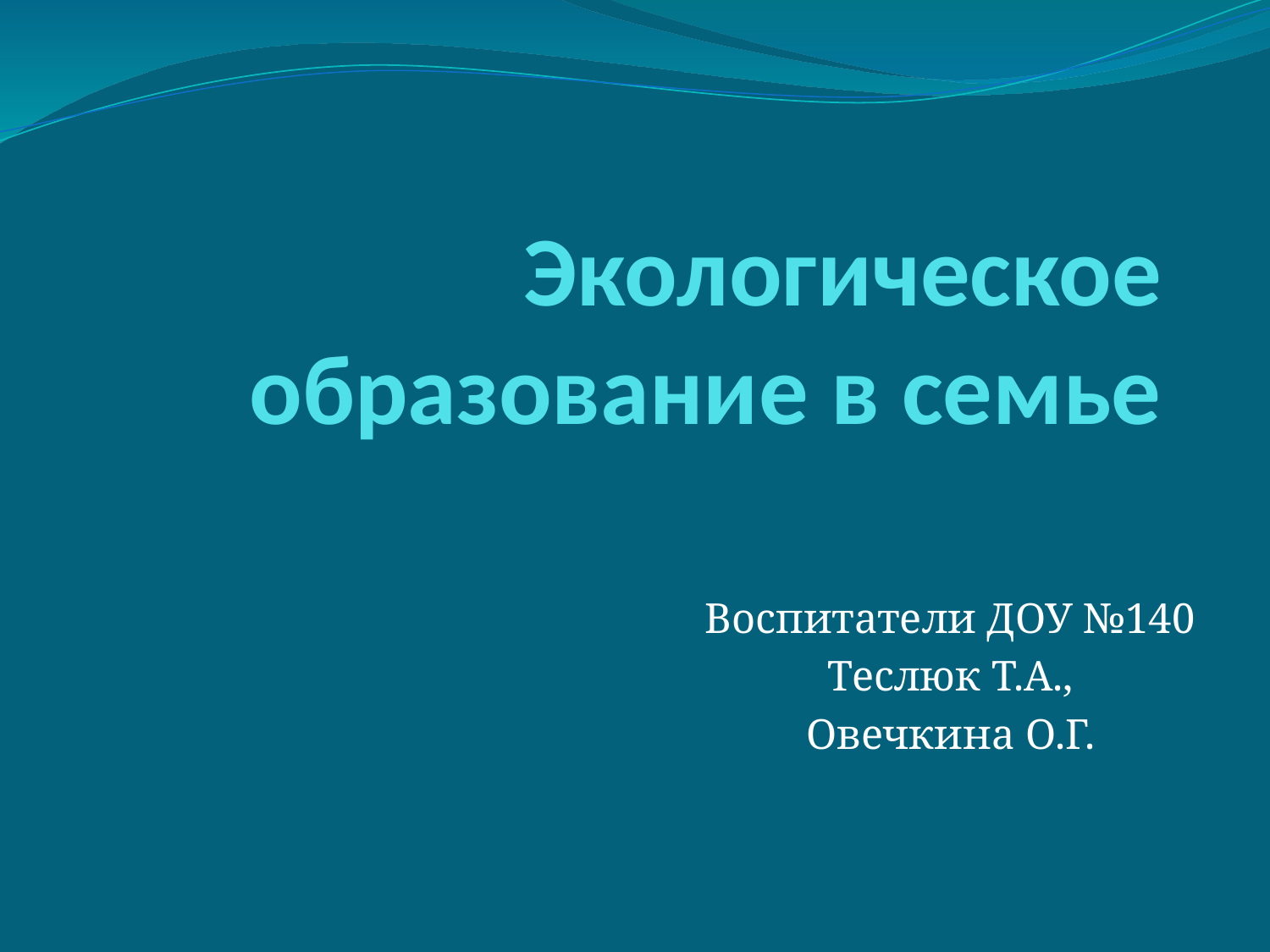

# Экологическое образование в семье
Воспитатели ДОУ №140
Теслюк Т.А.,
Овечкина О.Г.